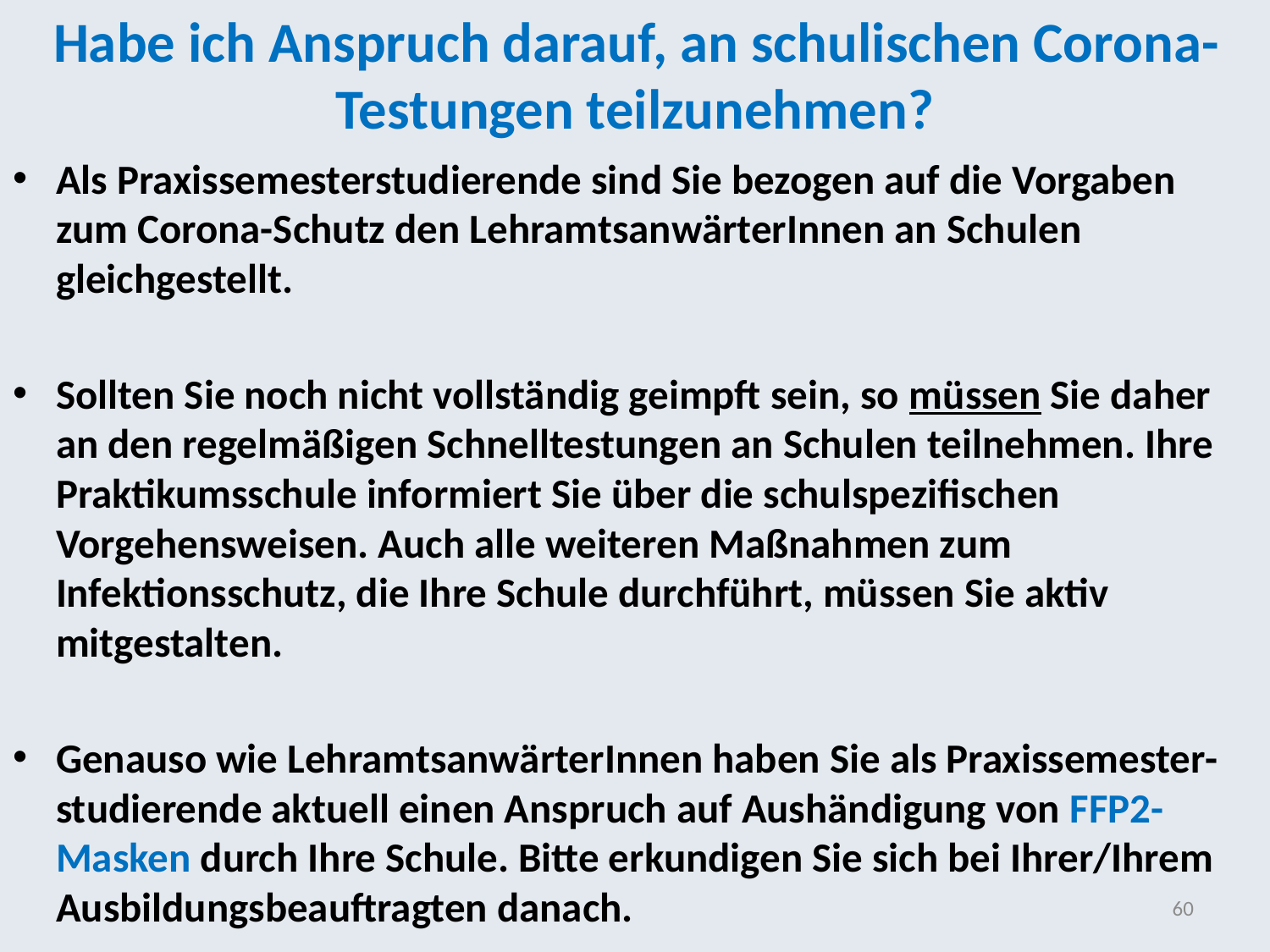

# Habe ich Anspruch darauf, an schulischen Corona-Testungen teilzunehmen?
Als Praxissemesterstudierende sind Sie bezogen auf die Vorgaben zum Corona-Schutz den LehramtsanwärterInnen an Schulen gleichgestellt.

Sollten Sie noch nicht vollständig geimpft sein, so müssen Sie daher an den regelmäßigen Schnelltestungen an Schulen teilnehmen. Ihre Praktikumsschule informiert Sie über die schulspezifischen Vorgehensweisen. Auch alle weiteren Maßnahmen zum Infektionsschutz, die Ihre Schule durchführt, müssen Sie aktiv mitgestalten.

Genauso wie LehramtsanwärterInnen haben Sie als Praxissemester-studierende aktuell einen Anspruch auf Aushändigung von FFP2-Masken durch Ihre Schule. Bitte erkundigen Sie sich bei Ihrer/Ihrem Ausbildungsbeauftragten danach.

60